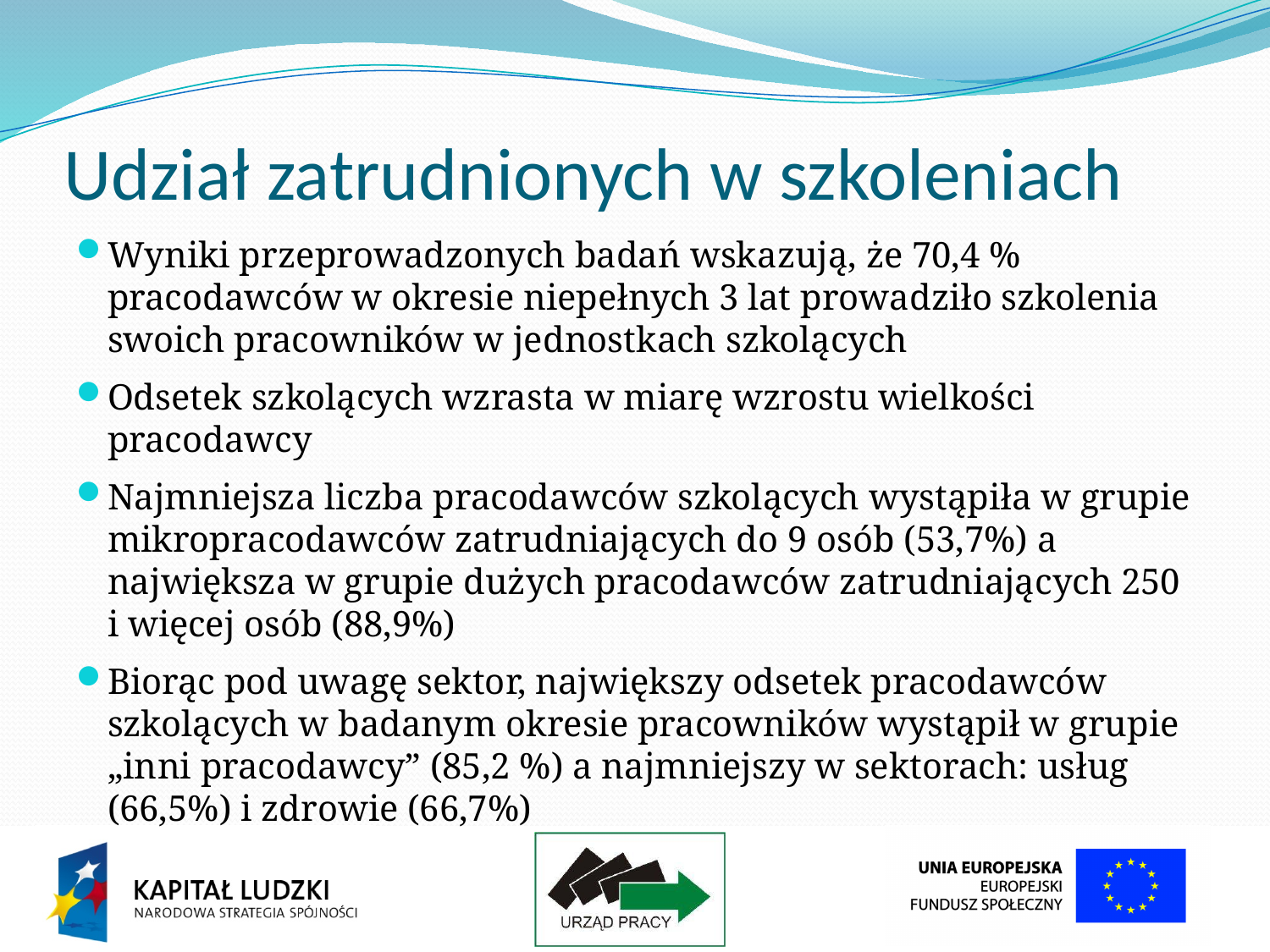

# Udział zatrudnionych w szkoleniach
Wyniki przeprowadzonych badań wskazują, że 70,4 % pracodawców w okresie niepełnych 3 lat prowadziło szkolenia swoich pracowników w jednostkach szkolących
Odsetek szkolących wzrasta w miarę wzrostu wielkości pracodawcy
Najmniejsza liczba pracodawców szkolących wystąpiła w grupie mikropracodawców zatrudniających do 9 osób (53,7%) a największa w grupie dużych pracodawców zatrudniających 250 i więcej osób (88,9%)
Biorąc pod uwagę sektor, największy odsetek pracodawców szkolących w badanym okresie pracowników wystąpił w grupie „inni pracodawcy” (85,2 %) a najmniejszy w sektorach: usług (66,5%) i zdrowie (66,7%)